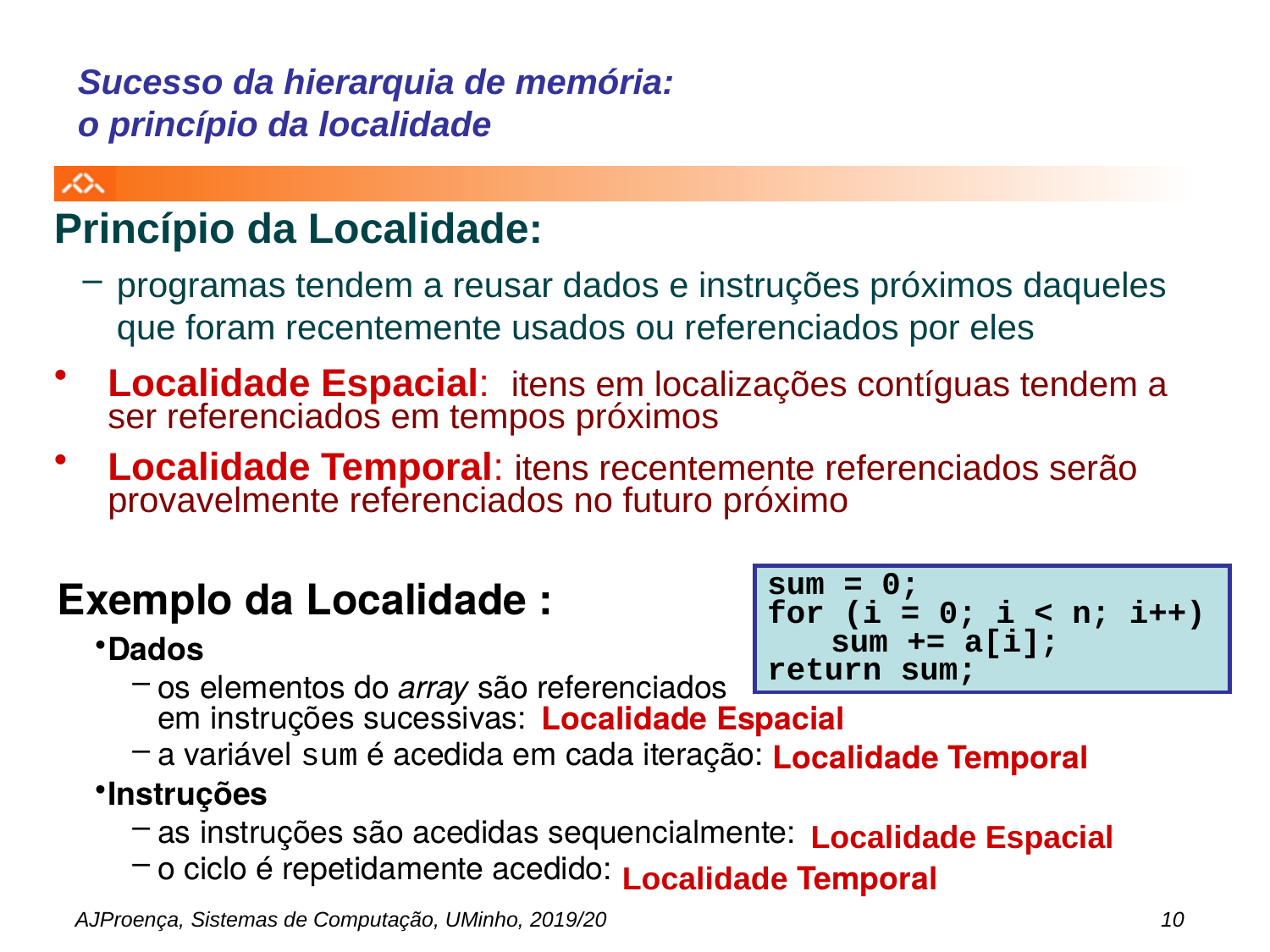

# Sucesso da hierarquia de memória: o princípio da localidade
Princípio da Localidade:
programas tendem a reusar dados e instruções próximos daqueles que foram recentemente usados ou referenciados por eles
Localidade Espacial:  itens em localizações contíguas tendem a ser referenciados em tempos próximos
Localidade Temporal: itens recentemente referenciados serão provavelmente referenciados no futuro próximo
sum = 0;
for (i = 0; i < n; i++)
	sum += a[i];
return sum;
Exemplo da Localidade :
Dados
os elementos do array são referenciados
em instruções sucessivas:
a variável sum é acedida em cada iteração:
Instruções
as instruções são acedidas sequencialmente:
o ciclo é repetidamente acedido:
Localidade Espacial
Localidade Temporal
Localidade Espacial
Localidade Temporal